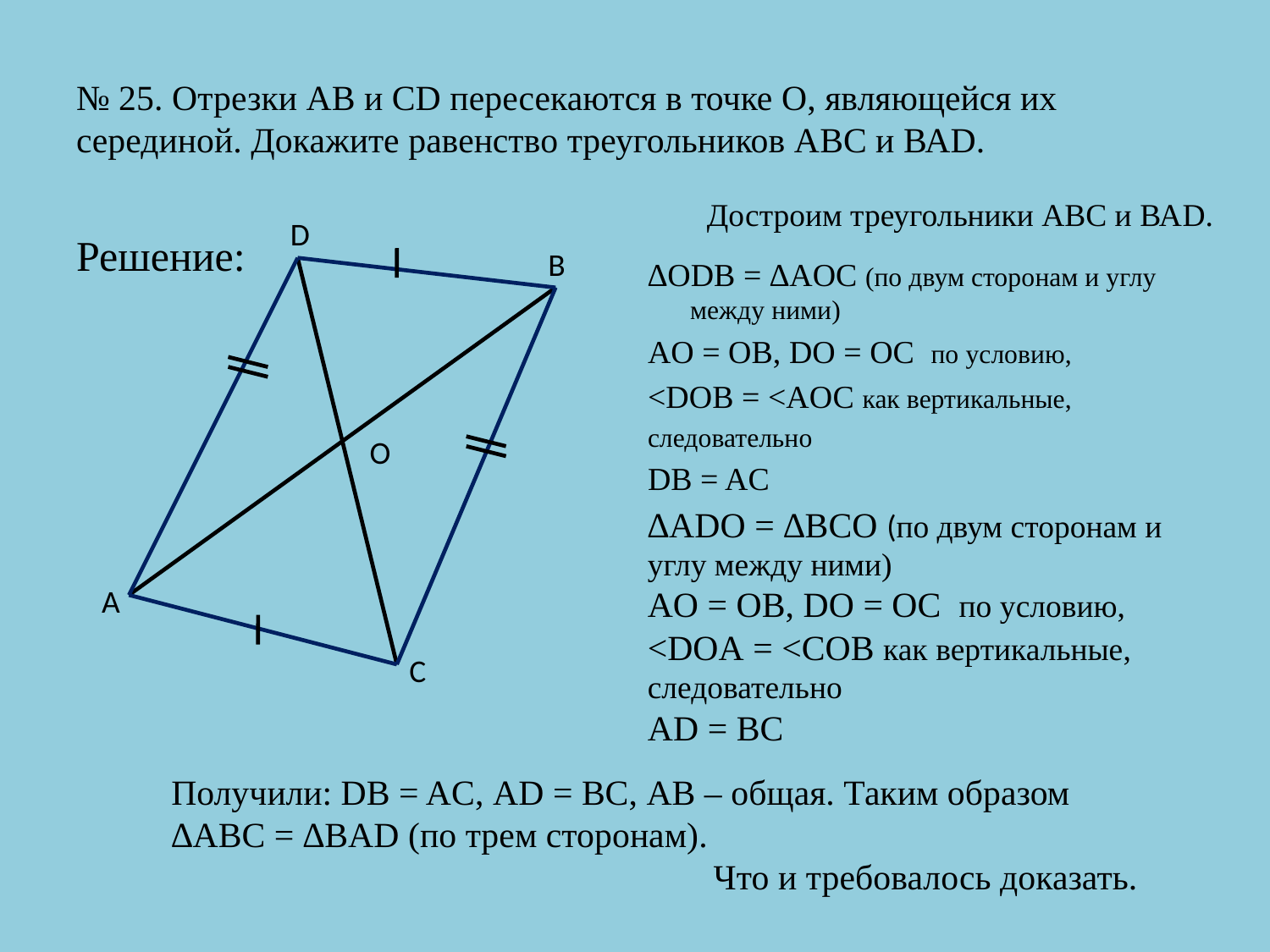

# № 25. Отрезки АВ и CD пересекаются в точке О, являющейся их серединой. Докажите равенство треугольников АВС и ВАD.
Достроим треугольники АВС и ВАD.
D
Решение:
В
∆ODB = ∆AOC (по двум сторонам и углу между ними)
AO = OB, DO = OC  по условию,
<DOB = <AOС как вертикальные,
следовательно
DB = AC

О
∆ADO = ∆BCO (по двум сторонам и углу между ними)
AO = OB, DO = OC  по условию,
<DOА = <СOB как вертикальные,
следовательно
АD = ВC

А
С
Получили: DB = AC, AD = BC, АВ – общая. Таким образом
∆ABC = ∆BAD (по трем сторонам).
                                                             Что и требовалось доказать.